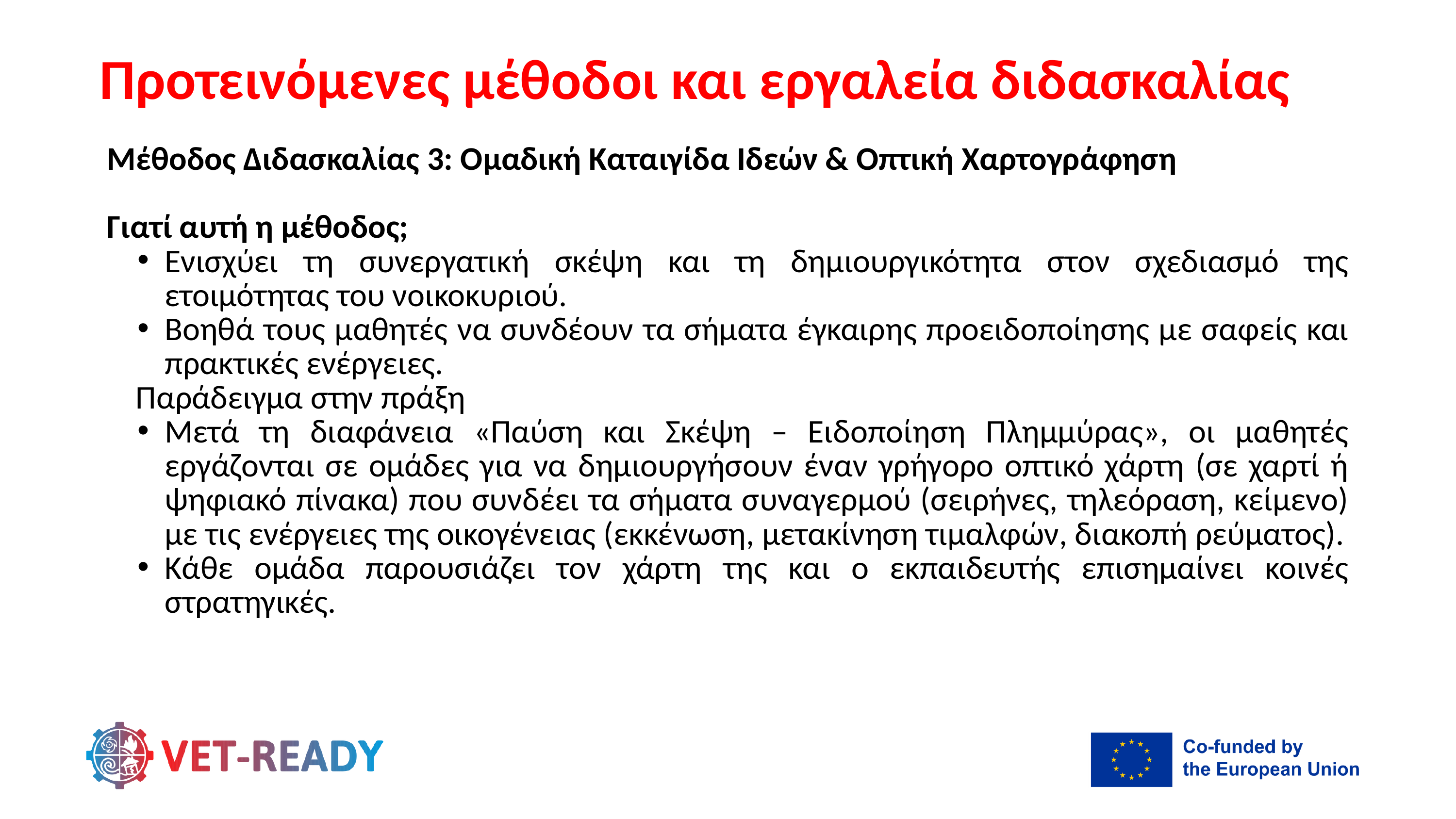

Προτεινόμενες μέθοδοι και εργαλεία διδασκαλίας
Μέθοδος Διδασκαλίας 3: Ομαδική Καταιγίδα Ιδεών & Οπτική Χαρτογράφηση

Γιατί αυτή η μέθοδος;
Ενισχύει τη συνεργατική σκέψη και τη δημιουργικότητα στον σχεδιασμό της ετοιμότητας του νοικοκυριού.
Βοηθά τους μαθητές να συνδέουν τα σήματα έγκαιρης προειδοποίησης με σαφείς και πρακτικές ενέργειες.
Παράδειγμα στην πράξη
Μετά τη διαφάνεια «Παύση και Σκέψη – Ειδοποίηση Πλημμύρας», οι μαθητές εργάζονται σε ομάδες για να δημιουργήσουν έναν γρήγορο οπτικό χάρτη (σε χαρτί ή ψηφιακό πίνακα) που συνδέει τα σήματα συναγερμού (σειρήνες, τηλεόραση, κείμενο) με τις ενέργειες της οικογένειας (εκκένωση, μετακίνηση τιμαλφών, διακοπή ρεύματος).
Κάθε ομάδα παρουσιάζει τον χάρτη της και ο εκπαιδευτής επισημαίνει κοινές στρατηγικές.